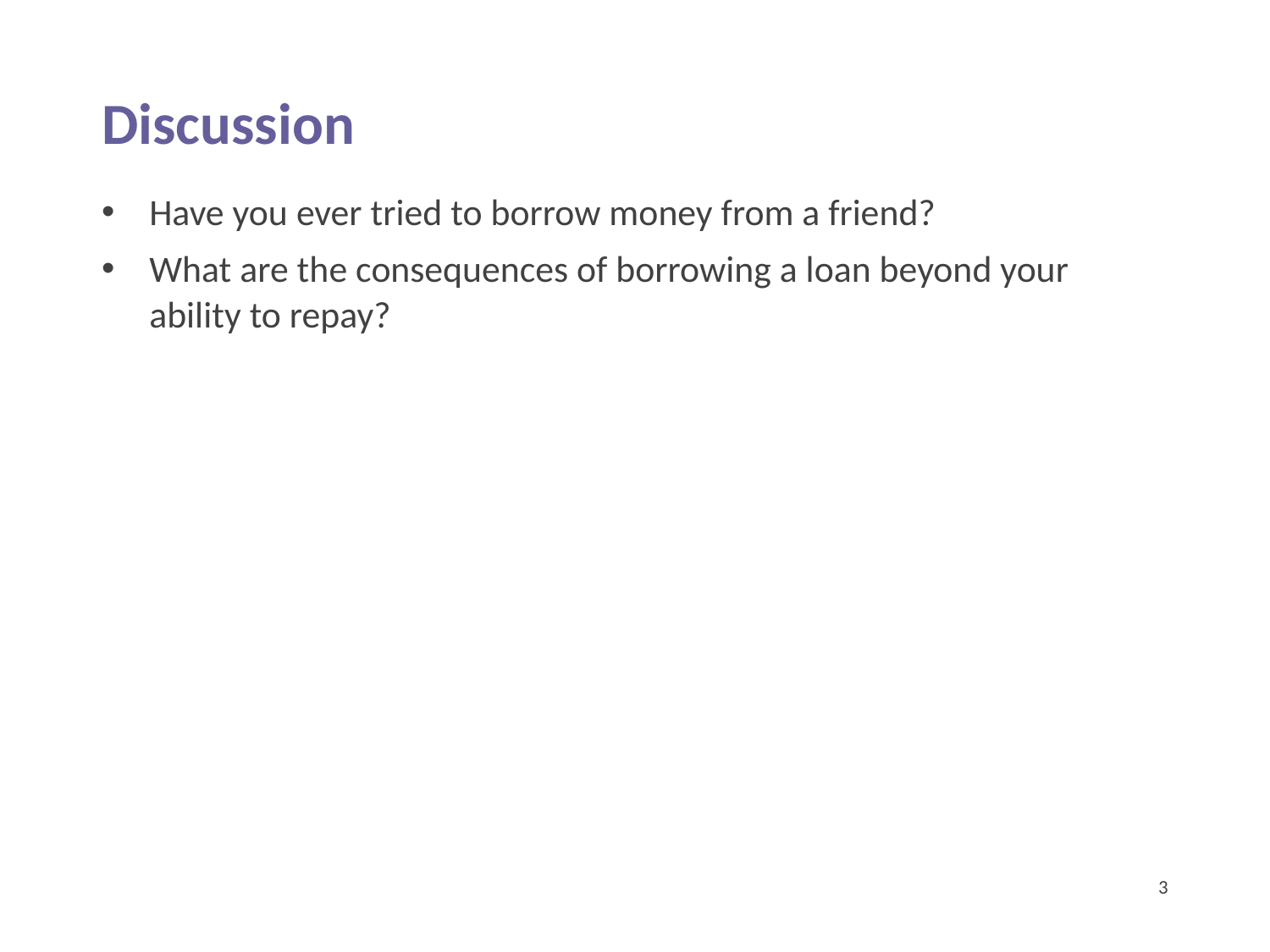

Discussion
Have you ever tried to borrow money from a friend?
What are the consequences of borrowing a loan beyond your ability to repay?
3